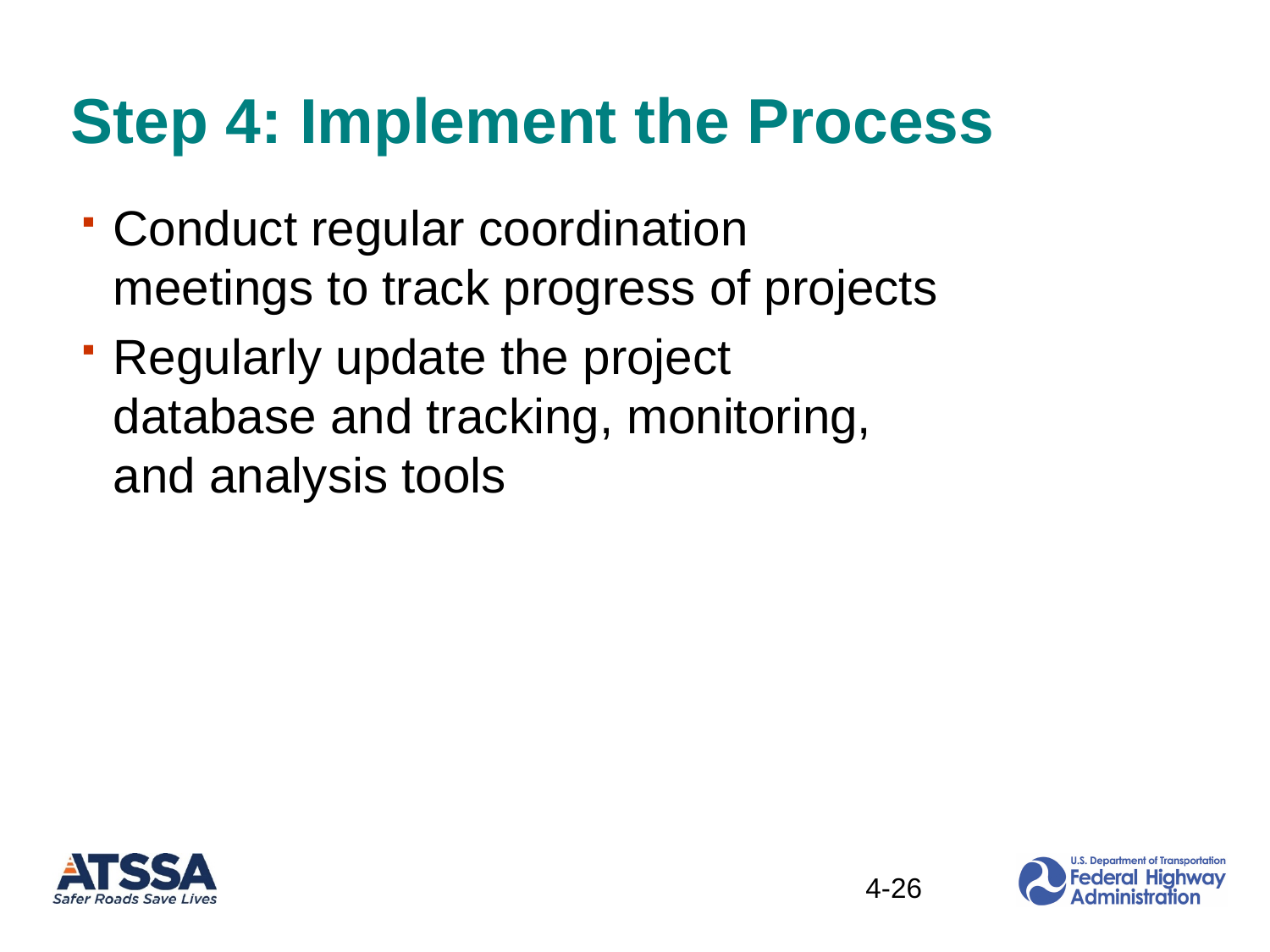

# Step 4: Implement the Process
Conduct regular coordination meetings to track progress of projects
Regularly update the project database and tracking, monitoring, and analysis tools